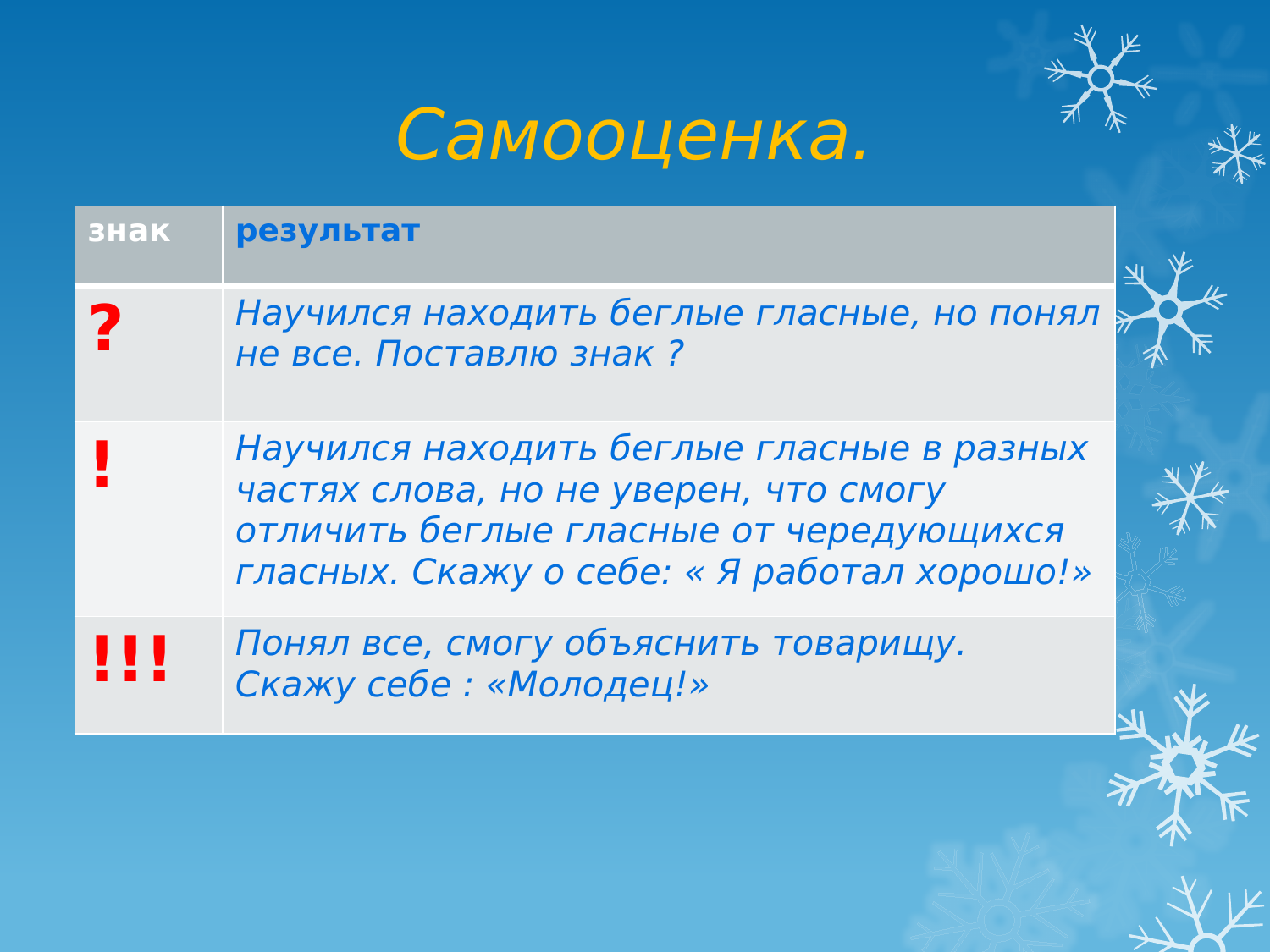

# Самооценка.
| знак | результат |
| --- | --- |
| ? | Научился находить беглые гласные, но понял не все. Поставлю знак ? |
| ! | Научился находить беглые гласные в разных частях слова, но не уверен, что смогу отличить беглые гласные от чередующихся гласных. Скажу о себе: « Я работал хорошо!» |
| !!! | Понял все, смогу объяснить товарищу. Скажу себе : «Молодец!» |